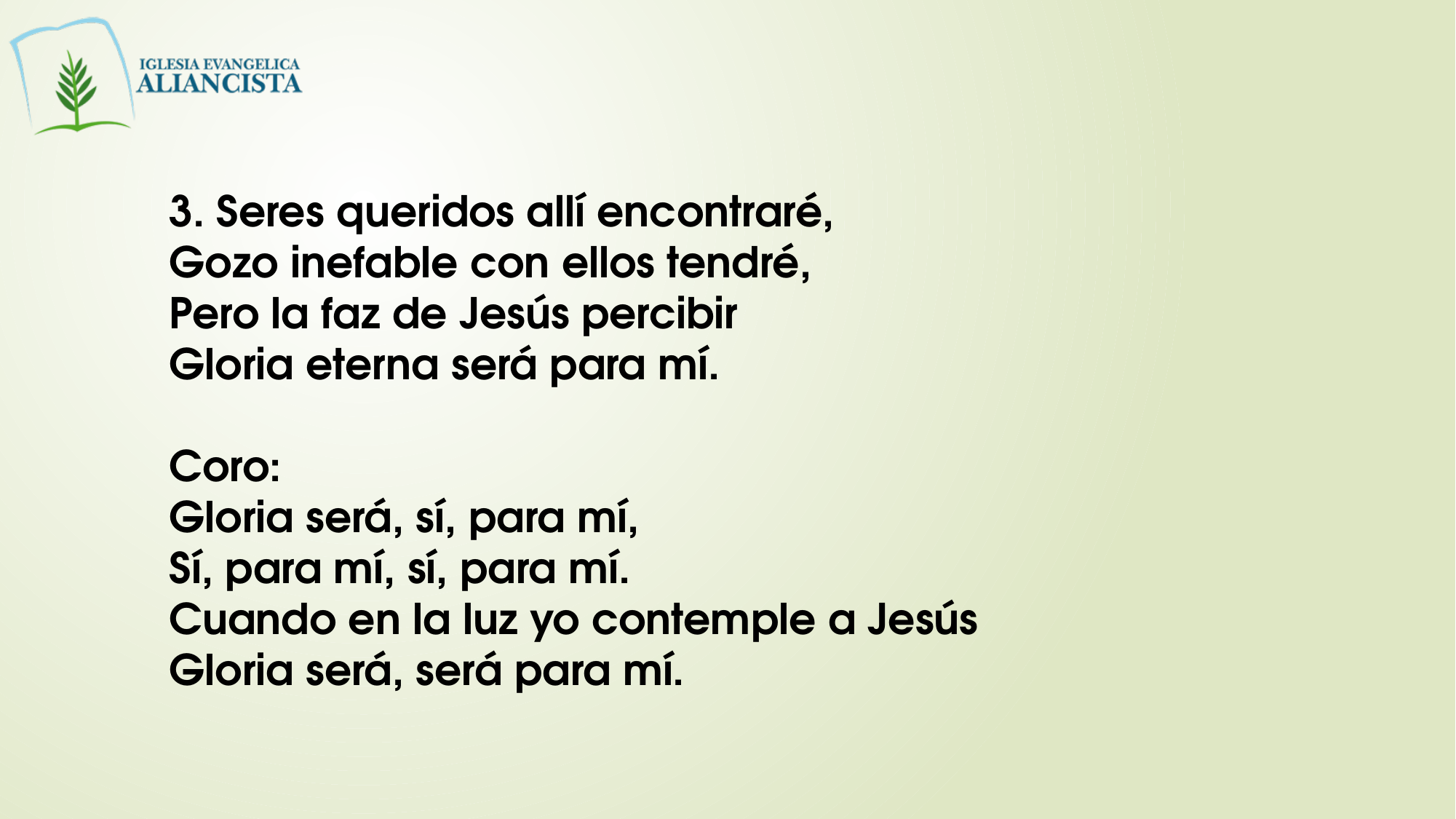

3. Seres queridos allí encontraré,
Gozo inefable con ellos tendré,
Pero la faz de Jesús percibir
Gloria eterna será para mí.

Coro:
Gloria será, sí, para mí,
Sí, para mí, sí, para mí.
Cuando en la luz yo contemple a Jesús
Gloria será, será para mí.